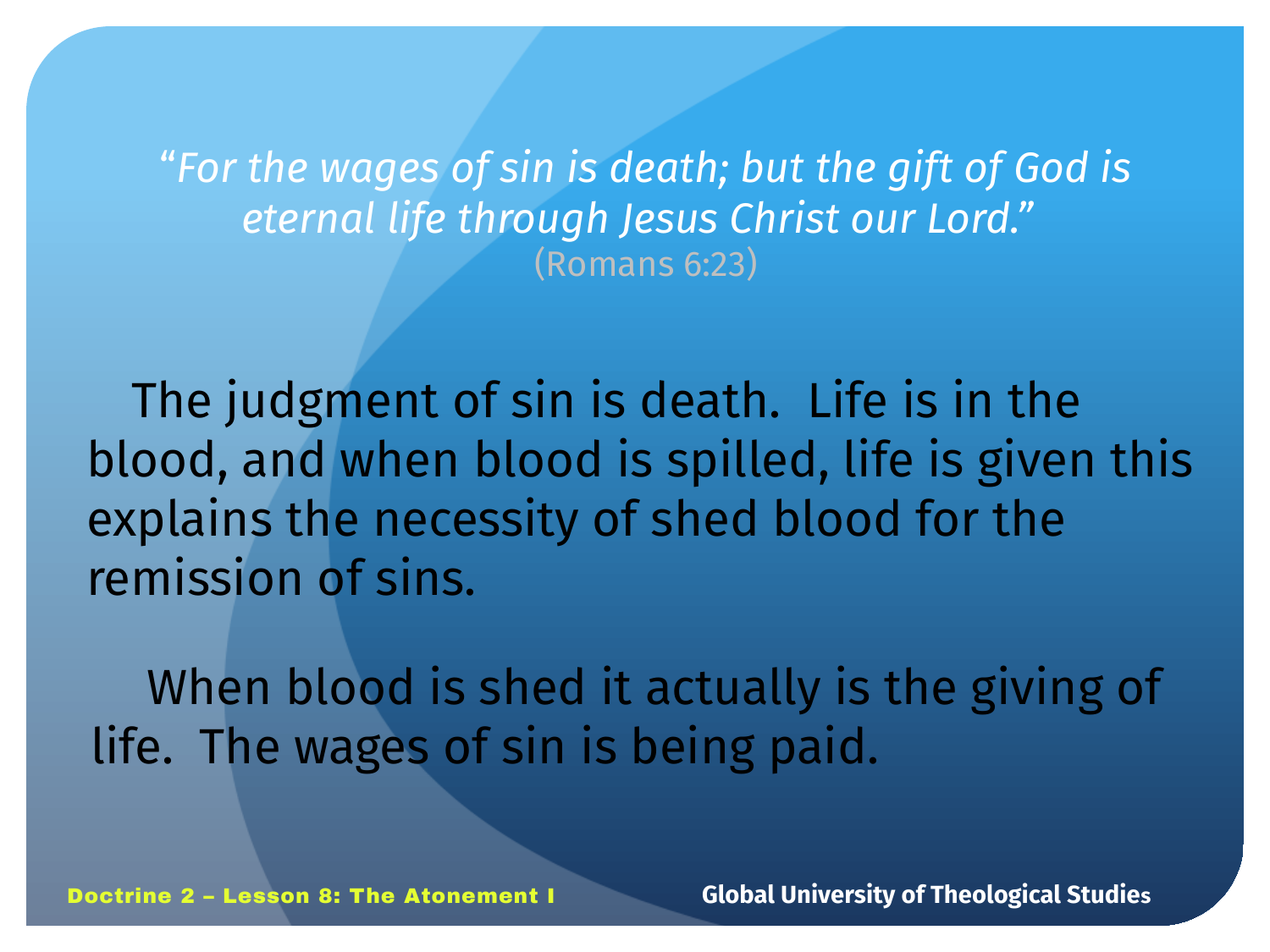

“For the wages of sin is death; but the gift of God is eternal life through Jesus Christ our Lord.”
(Romans 6:23)
    The judgment of sin is death.  Life is in the blood, and when blood is spilled, life is given this explains the necessity of shed blood for the remission of sins.
     When blood is shed it actually is the giving of life.  The wages of sin is being paid.
Doctrine 2 – Lesson 8: The Atonement I		Global University of Theological Studies